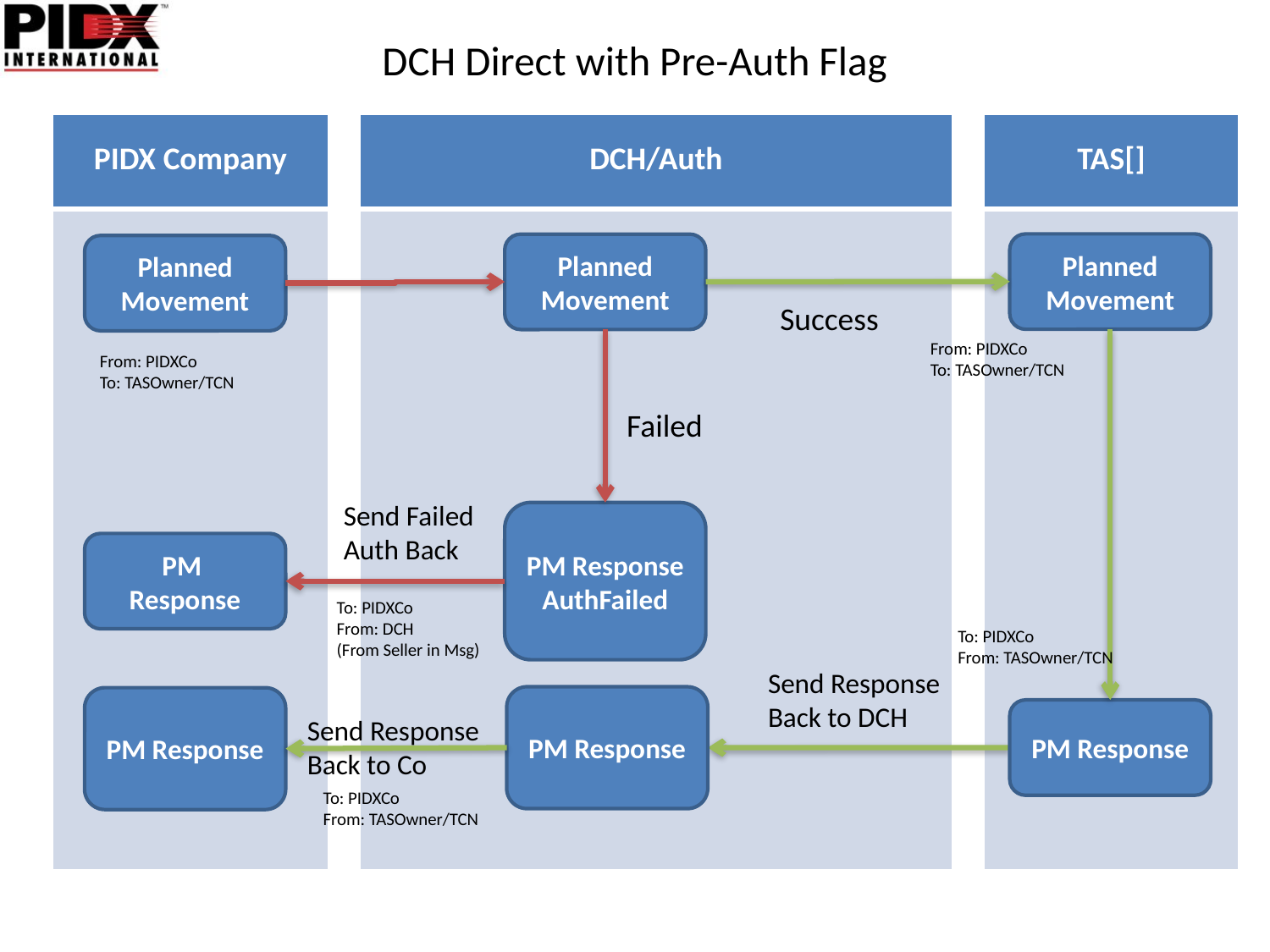

# DCH Direct with Pre-Auth Flag
| PIDX Company |  | DCH/Auth |  | TAS[] |
| --- | --- | --- | --- | --- |
|  |  |  |  |  |
Planned Movement
Planned Movement
Planned Movement
Success
From: PIDXCo
To: TASOwner/TCN
From: PIDXCo
To: TASOwner/TCN
Failed
Send Failed
Auth Back
PM Response
AuthFailed
PM
Response
To: PIDXCo
From: DCH
(From Seller in Msg)
To: PIDXCo
From: TASOwner/TCN
Send Response
Back to DCH
PM Response
PM Response
PM Response
Send Response
Back to Co
To: PIDXCo
From: TASOwner/TCN